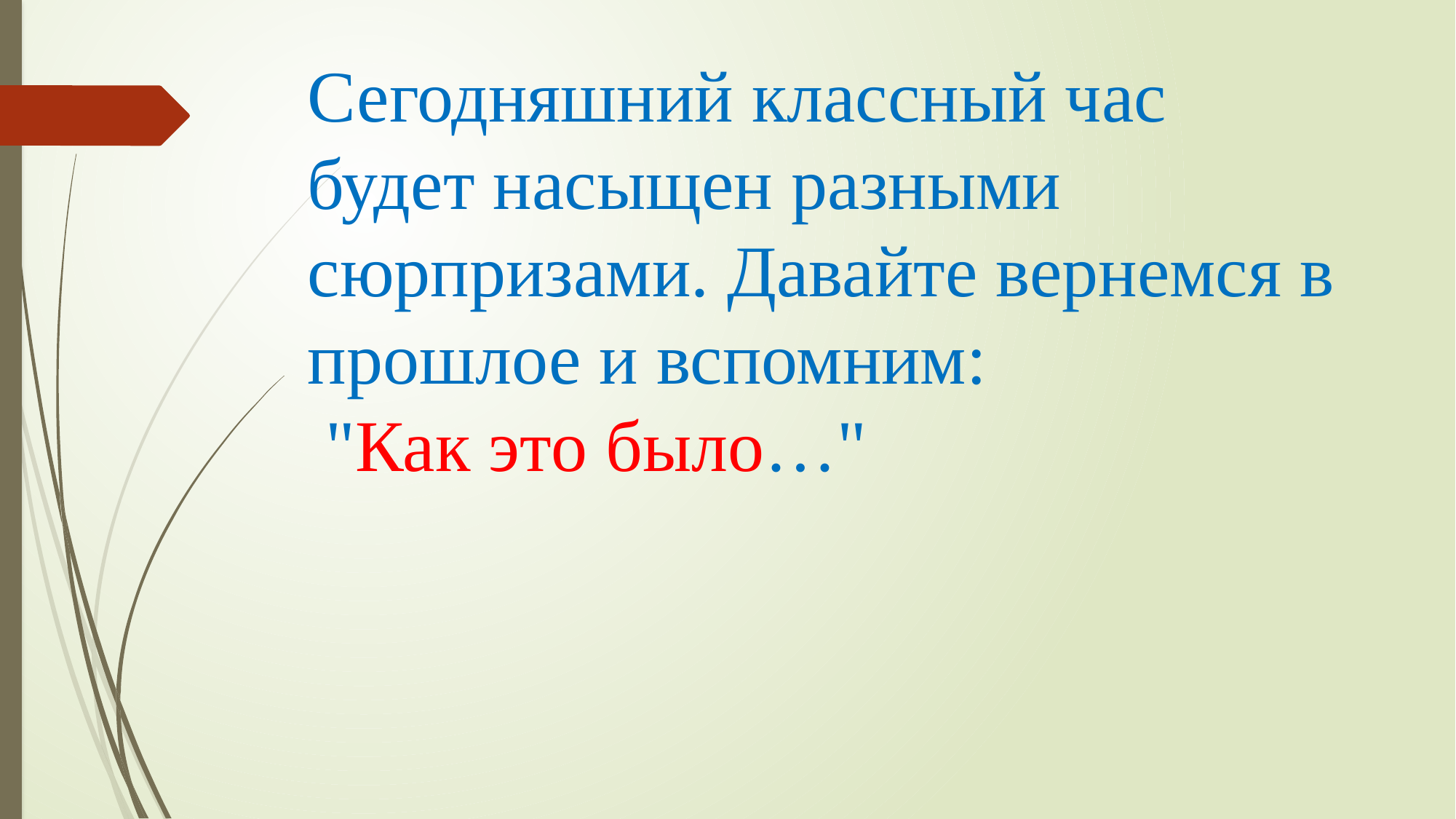

# Сегодняшний классный час будет насыщен разными сюрпризами. Давайте вернемся в прошлое и вспомним: "Как это было…"